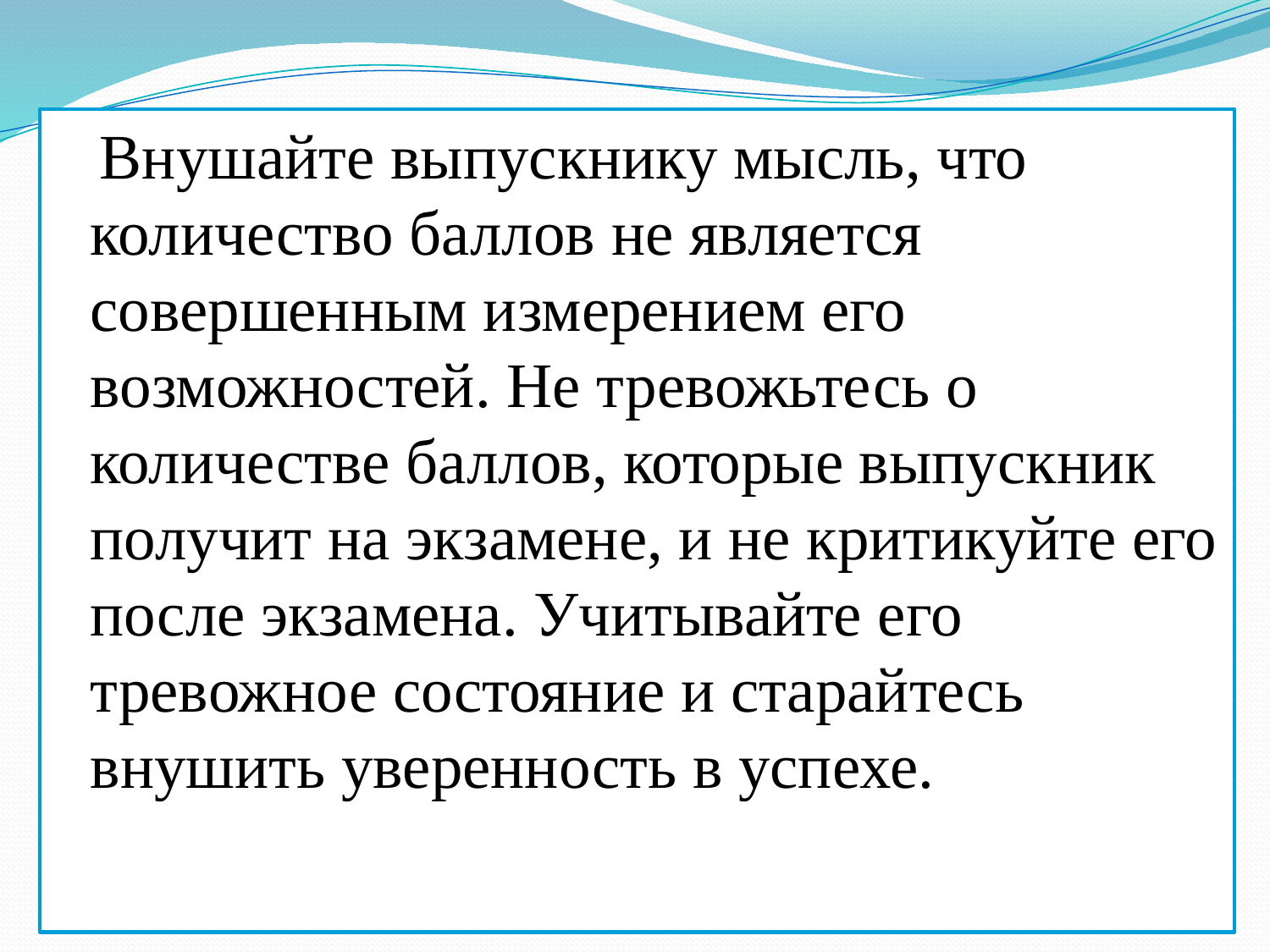

Внушайте выпускнику мысль, что количество баллов не является совершенным измерением его возможностей. Не тревожьтесь о количестве баллов, которые выпускник получит на экзамене, и не критикуйте его после экзамена. Учитывайте его тревожное состояние и старайтесь внушить уверенность в успехе.